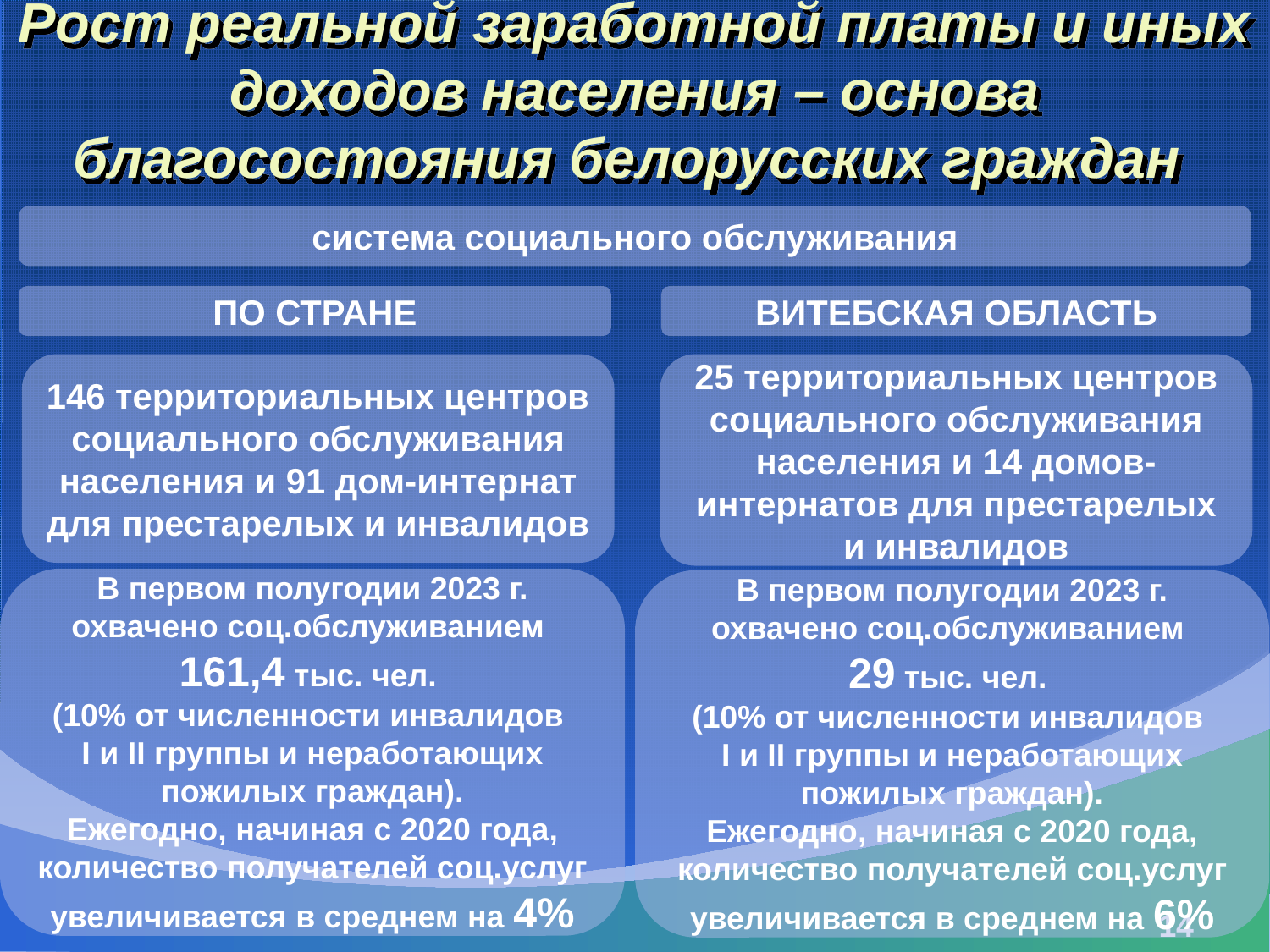

Рост реальной заработной платы и иных доходов населения – основа благосостояния белорусских граждан
система социального обслуживания
ПО СТРАНЕ
ВИТЕБСКАЯ ОБЛАСТЬ
146 территориальных центров социального обслуживания населения и 91 дом-интернат для престарелых и инвалидов
25 территориальных центров социального обслуживания населения и 14 домов-интернатов для престарелых и инвалидов
В первом полугодии 2023 г. охвачено соц.обслуживанием
161,4 тыс. чел.
(10% от численности инвалидов
I и II группы и неработающих пожилых граждан).
Ежегодно, начиная с 2020 года, количество получателей соц.услуг увеличивается в среднем на 4%
В первом полугодии 2023 г. охвачено соц.обслуживанием
29 тыс. чел.
(10% от численности инвалидов
I и II группы и неработающих пожилых граждан).
Ежегодно, начиная с 2020 года, количество получателей соц.услуг увеличивается в среднем на 6%
14